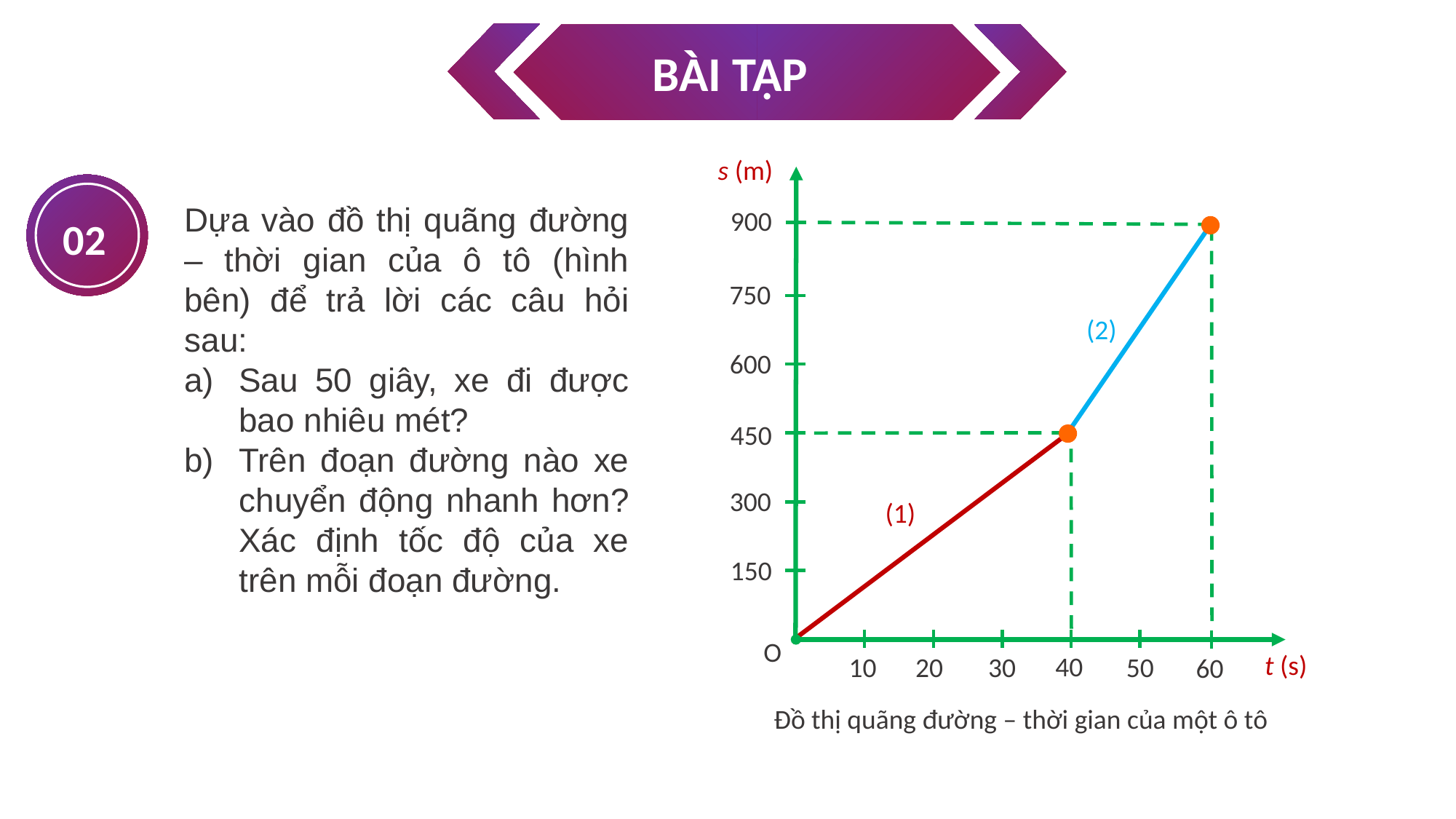

BÀI TẬP
s (m)
900
750
600
450
300
150
O

(2)
(1)
10
20
40
30
50
60
t (s)

02
Dựa vào đồ thị quãng đường – thời gian của ô tô (hình bên) để trả lời các câu hỏi sau:
Sau 50 giây, xe đi được bao nhiêu mét?
Trên đoạn đường nào xe chuyển động nhanh hơn? Xác định tốc độ của xe trên mỗi đoạn đường.
Đồ thị quãng đường – thời gian của một ô tô